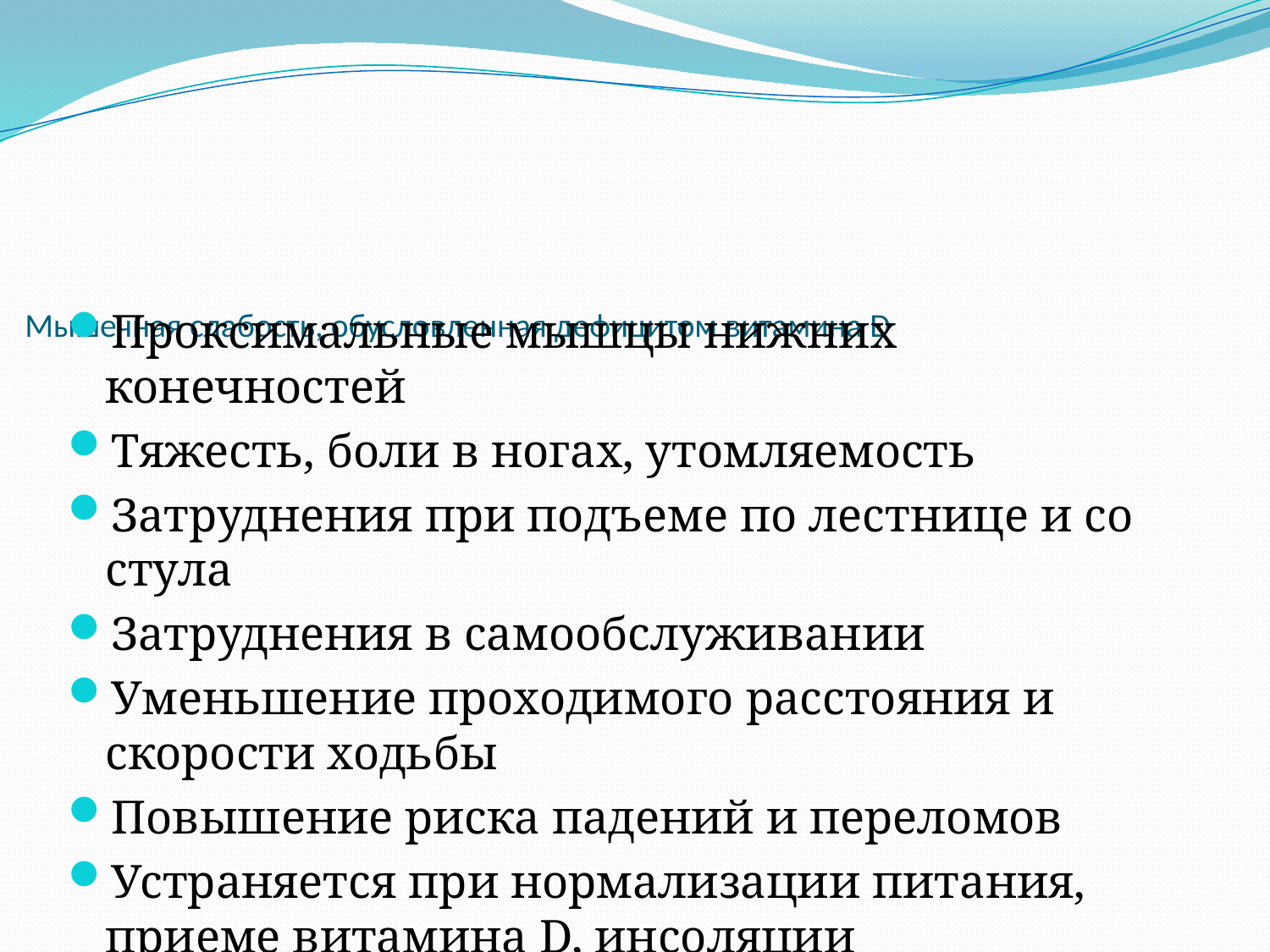

# Мышечная слабость, обусловленная дефицитом витамина D
Проксимальные мышцы нижних конечностей
Тяжесть, боли в ногах, утомляемость
Затруднения при подъеме по лестнице и со стула
Затруднения в самообслуживании
Уменьшение проходимого расстояния и скорости ходьбы
Повышение риска падений и переломов
Устраняется при нормализации питания, приеме витамина D, инсоляции